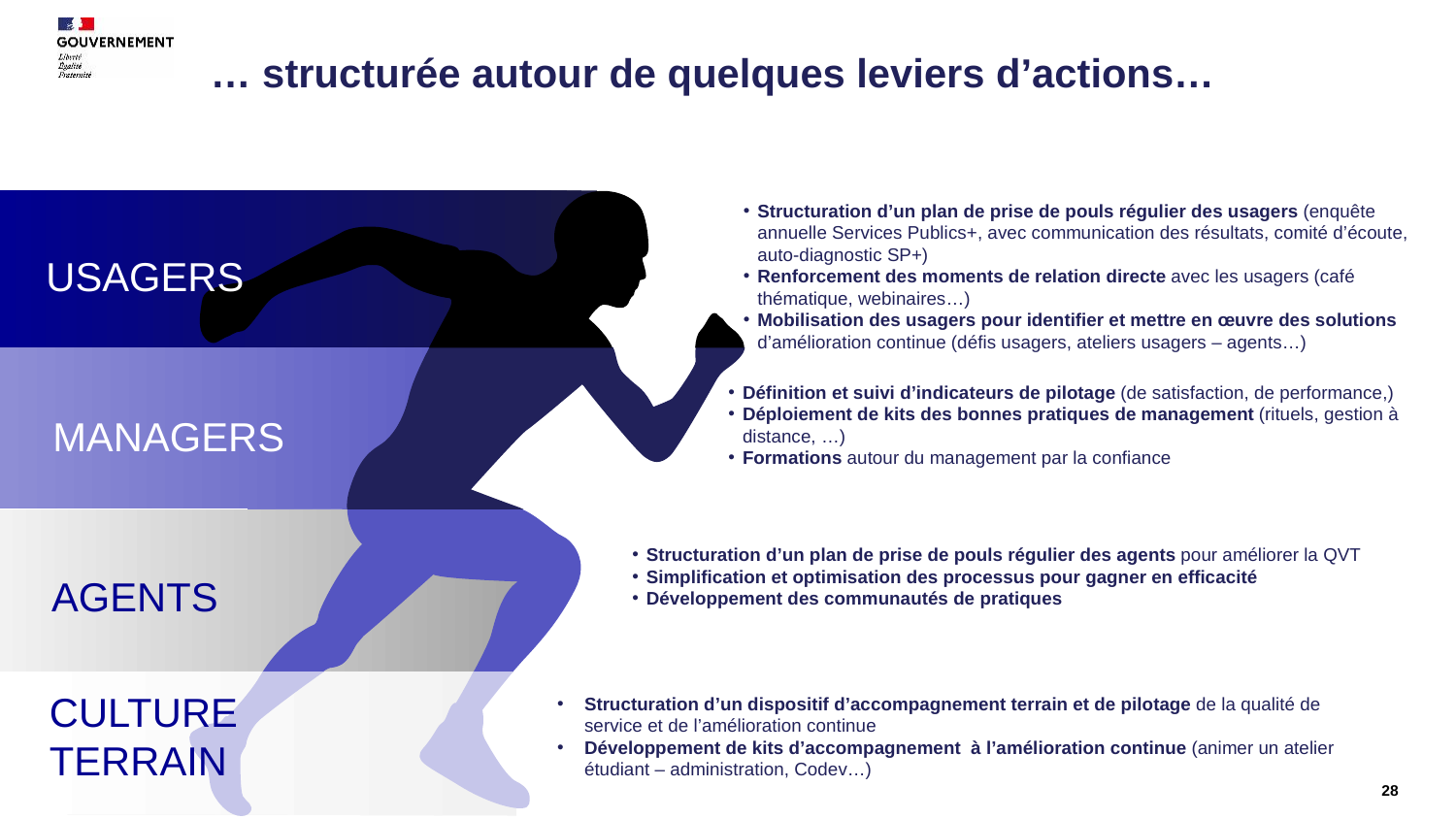

… structurée autour de quelques leviers d’actions…

Structuration d’un plan de prise de pouls régulier des usagers (enquête annuelle Services Publics+, avec communication des résultats, comité d’écoute, auto-diagnostic SP+)
Renforcement des moments de relation directe avec les usagers (café thématique, webinaires…)
Mobilisation des usagers pour identifier et mettre en œuvre des solutions d’amélioration continue (défis usagers, ateliers usagers – agents…)
USAGERS

Définition et suivi d’indicateurs de pilotage (de satisfaction, de performance,)
Déploiement de kits des bonnes pratiques de management (rituels, gestion à distance, …)
Formations autour du management par la confiance
MANAGERS

Structuration d’un plan de prise de pouls régulier des agents pour améliorer la QVT
Simplification et optimisation des processus pour gagner en efficacité
Développement des communautés de pratiques
AGENTS

CULTURE TERRAIN
Structuration d’un dispositif d’accompagnement terrain et de pilotage de la qualité de service et de l’amélioration continue
Développement de kits d’accompagnement  à l’amélioration continue (animer un atelier étudiant – administration, Codev…)
Direction interministérielle de la transformation publique